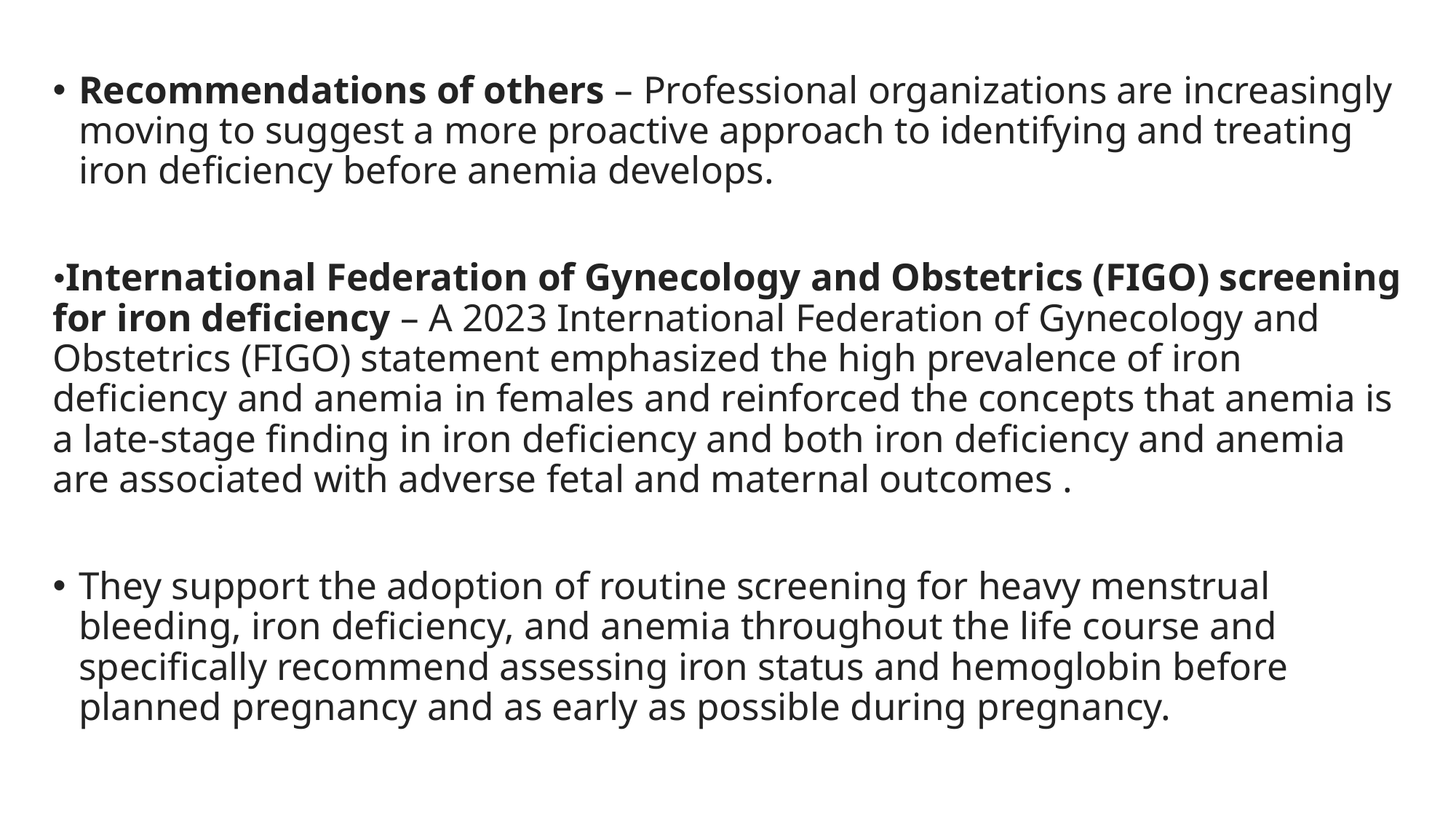

Recommendations of others – Professional organizations are increasingly moving to suggest a more proactive approach to identifying and treating iron deficiency before anemia develops.

•International Federation of Gynecology and Obstetrics (FIGO) screening for iron deficiency – A 2023 International Federation of Gynecology and Obstetrics (FIGO) statement emphasized the high prevalence of iron deficiency and anemia in females and reinforced the concepts that anemia is a late-stage finding in iron deficiency and both iron deficiency and anemia are associated with adverse fetal and maternal outcomes .

They support the adoption of routine screening for heavy menstrual bleeding, iron deficiency, and anemia throughout the life course and specifically recommend assessing iron status and hemoglobin before planned pregnancy and as early as possible during pregnancy.